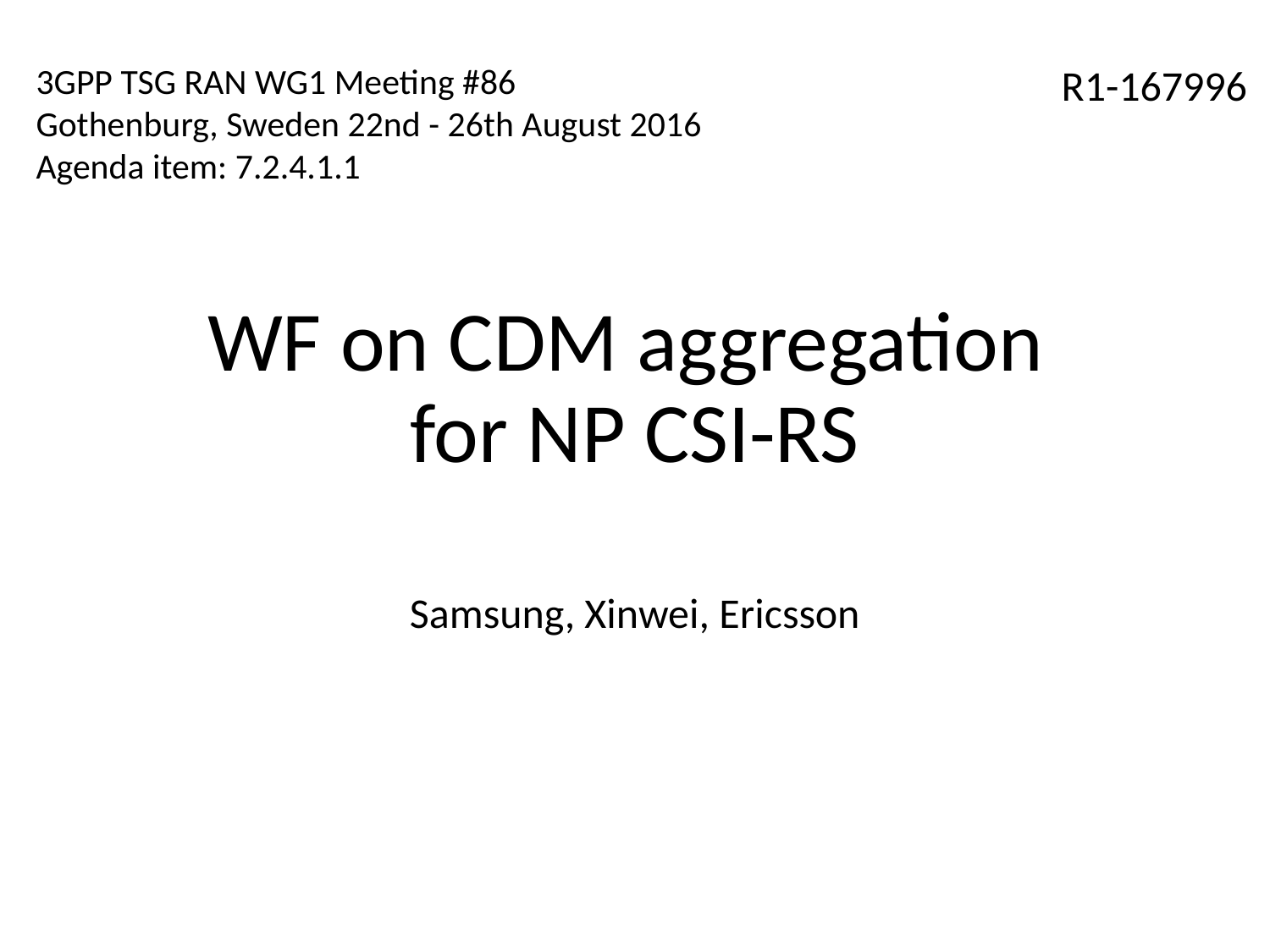

3GPP TSG RAN WG1 Meeting #86
Gothenburg, Sweden 22nd - 26th August 2016
Agenda item: 7.2.4.1.1
R1-167996
# WF on CDM aggregation for NP CSI-RS
Samsung, Xinwei, Ericsson